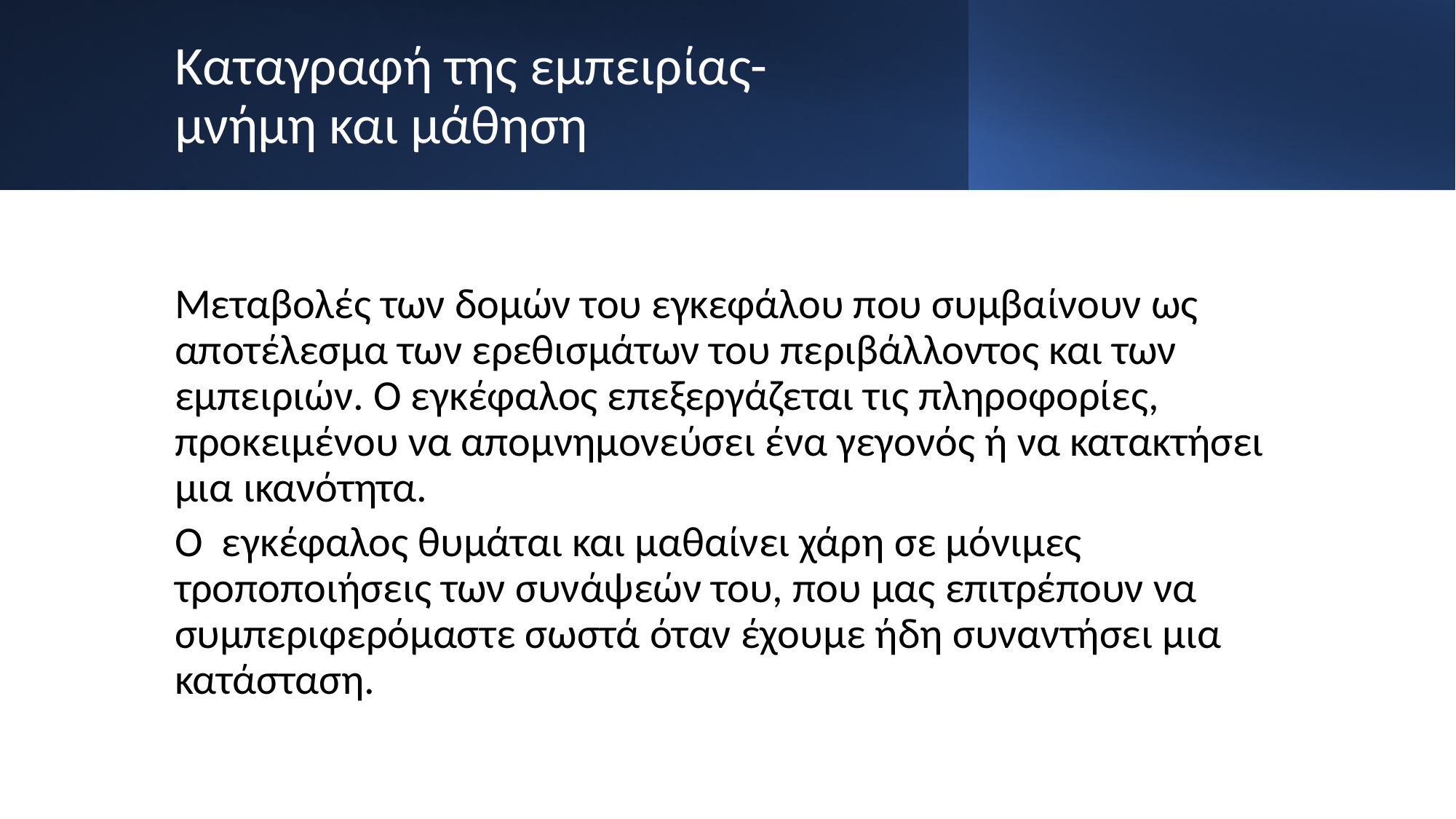

# Καταγραφή της εμπειρίας- μνήμη και μάθηση
Μεταβολές των δομών του εγκεφάλου που συμβαίνουν ως αποτέλεσμα των ερεθισμάτων του περιβάλλοντος και των εμπειριών. Ο εγκέφαλος επεξεργάζεται τις πληροφορίες, προκειμένου να απομνημονεύσει ένα γεγονός ή να κατακτήσει μια ικανότητα.
Ο  εγκέφαλος θυμάται και μαθαίνει χάρη σε μόνιμες τροποποιήσεις των συνάψεών του, που μας επιτρέπουν να συμπεριφερόμαστε σωστά όταν έχουμε ήδη συναντήσει μια κατάσταση.